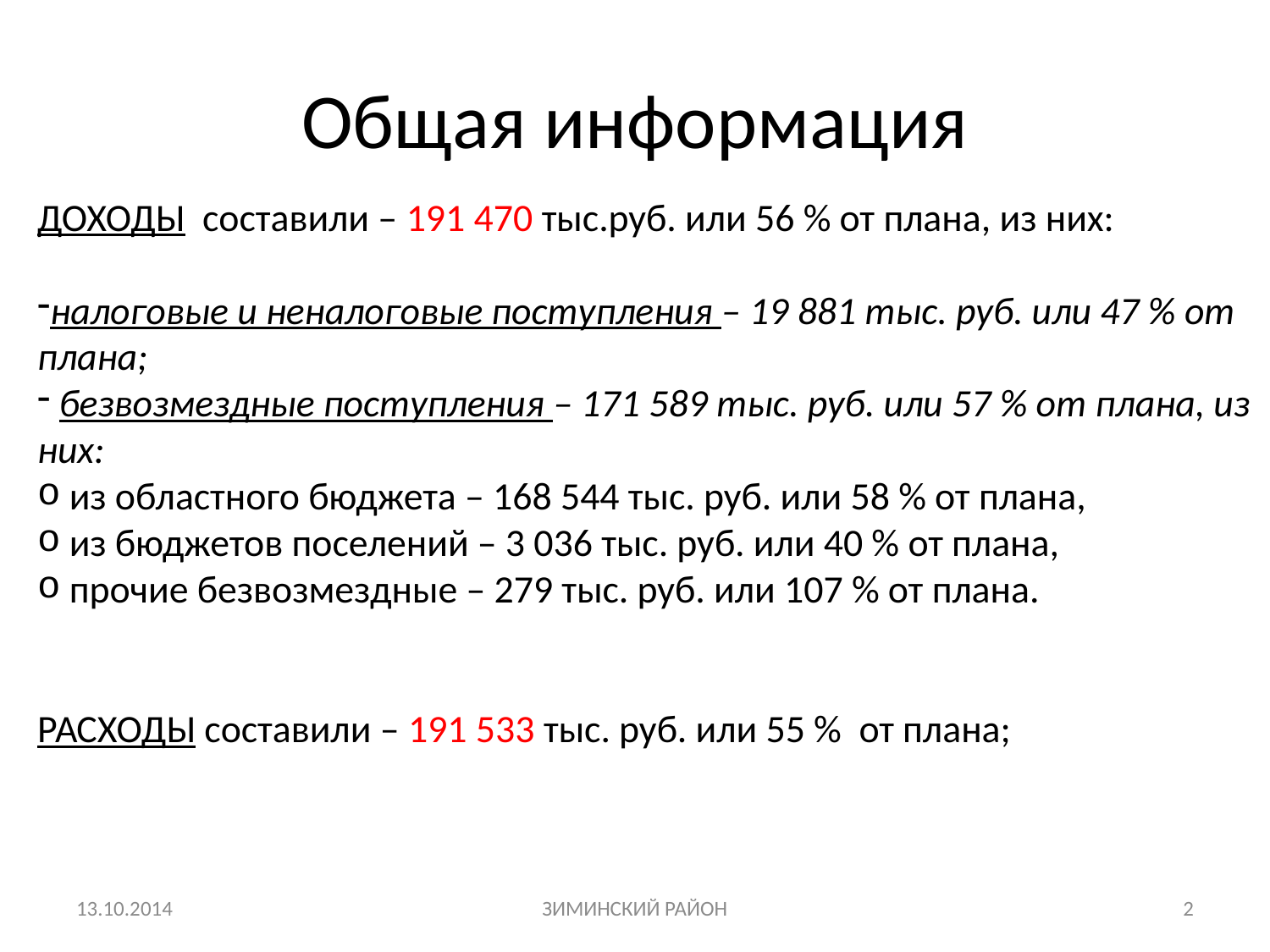

# Общая информация
ДОХОДЫ  составили – 191 470 тыс.руб. или 56 % от плана, из них:

налоговые и неналоговые поступления – 19 881 тыс. руб. или 47 % от плана;
 безвозмездные поступления – 171 589 тыс. руб. или 57 % от плана, из них:
 из областного бюджета – 168 544 тыс. руб. или 58 % от плана,
 из бюджетов поселений – 3 036 тыс. руб. или 40 % от плана,
 прочие безвозмездные – 279 тыс. руб. или 107 % от плана.

РАСХОДЫ составили – 191 533 тыс. руб. или 55 %  от плана;
13.10.2014
ЗИМИНСКИЙ РАЙОН
2